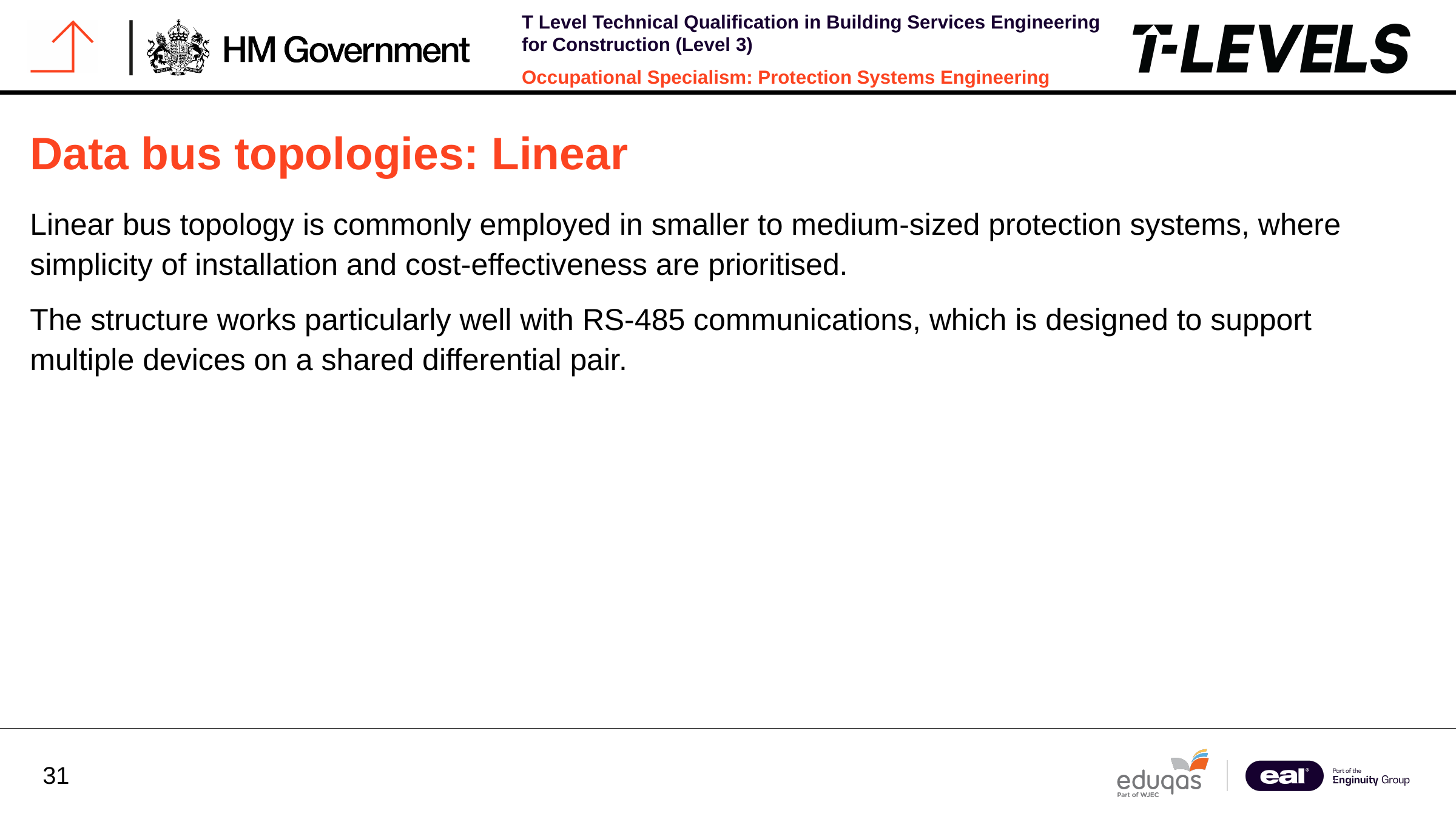

Data bus topologies: Linear
Linear bus topology is commonly employed in smaller to medium-sized protection systems, where simplicity of installation and cost-effectiveness are prioritised.
The structure works particularly well with RS-485 communications, which is designed to support multiple devices on a shared differential pair.